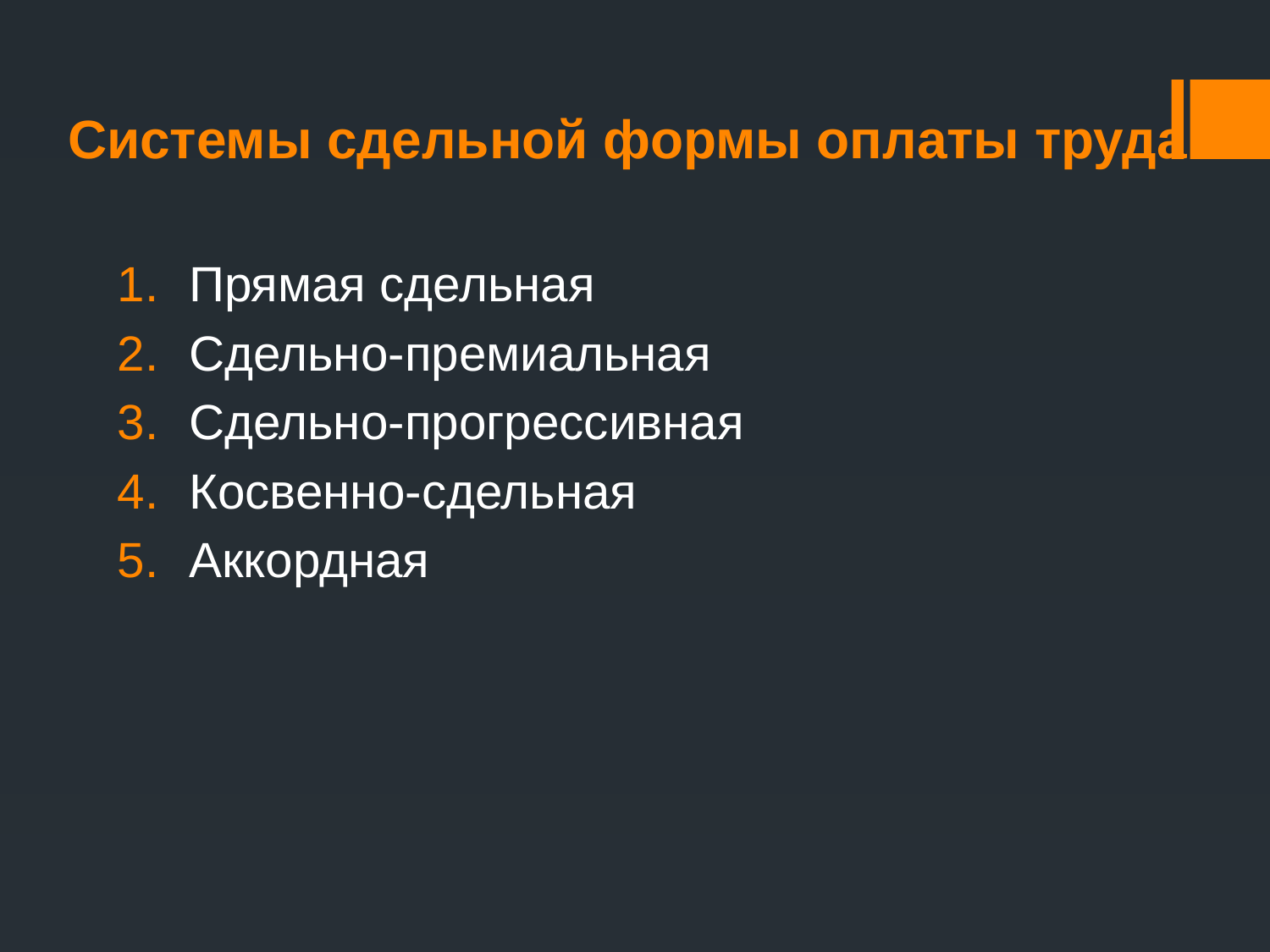

# Системы сдельной формы оплаты труда
Прямая сдельная
Сдельно-премиальная
Сдельно-прогрессивная
Косвенно-сдельная
Аккордная